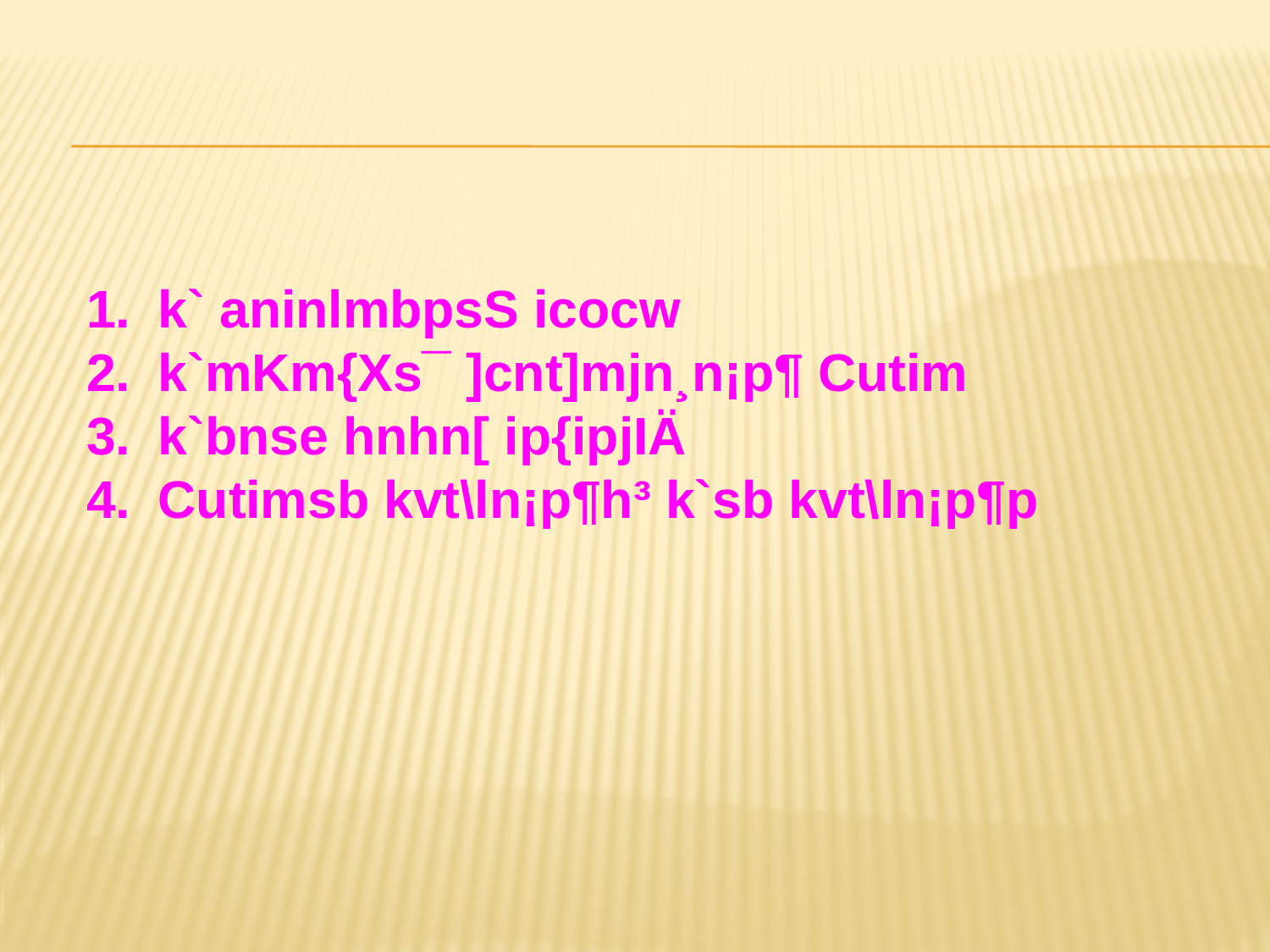

k` aninlmbpsS icocw
k`mKm{Xs¯ ]cnt]mjn¸n¡p¶ Cutim
k`bnse hnhn[ ip{ipjIÄ
Cutimsb kvt\ln¡p¶h³ k`sb kvt\ln¡p¶p